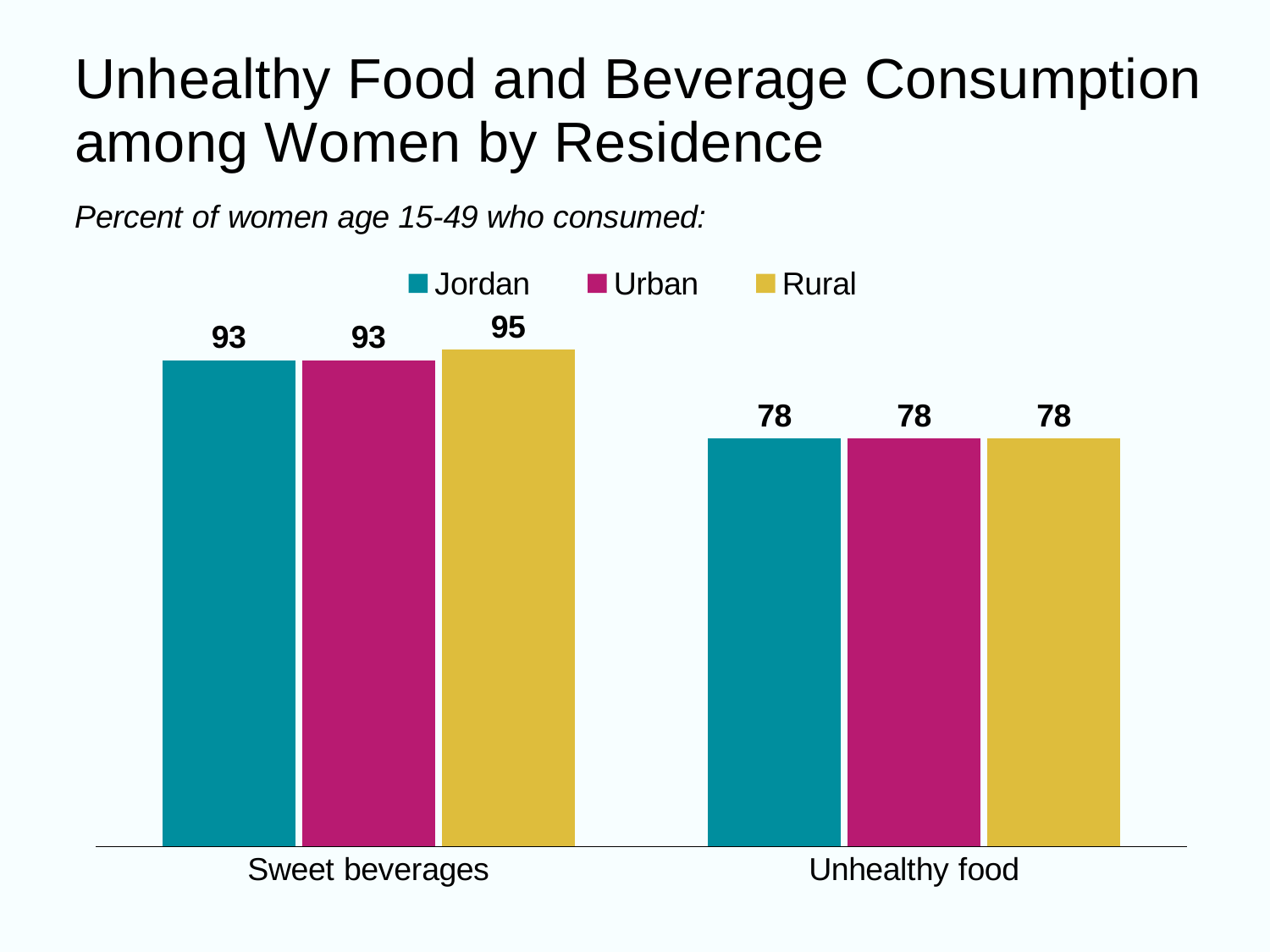

### Chart

| Category | Jordan | Urban | Rural |
|---|---|---|---|
| Sweet beverages | 93.0 | 93.0 | 95.0 |
| Unhealthy food | 78.0 | 78.0 | 78.0 |